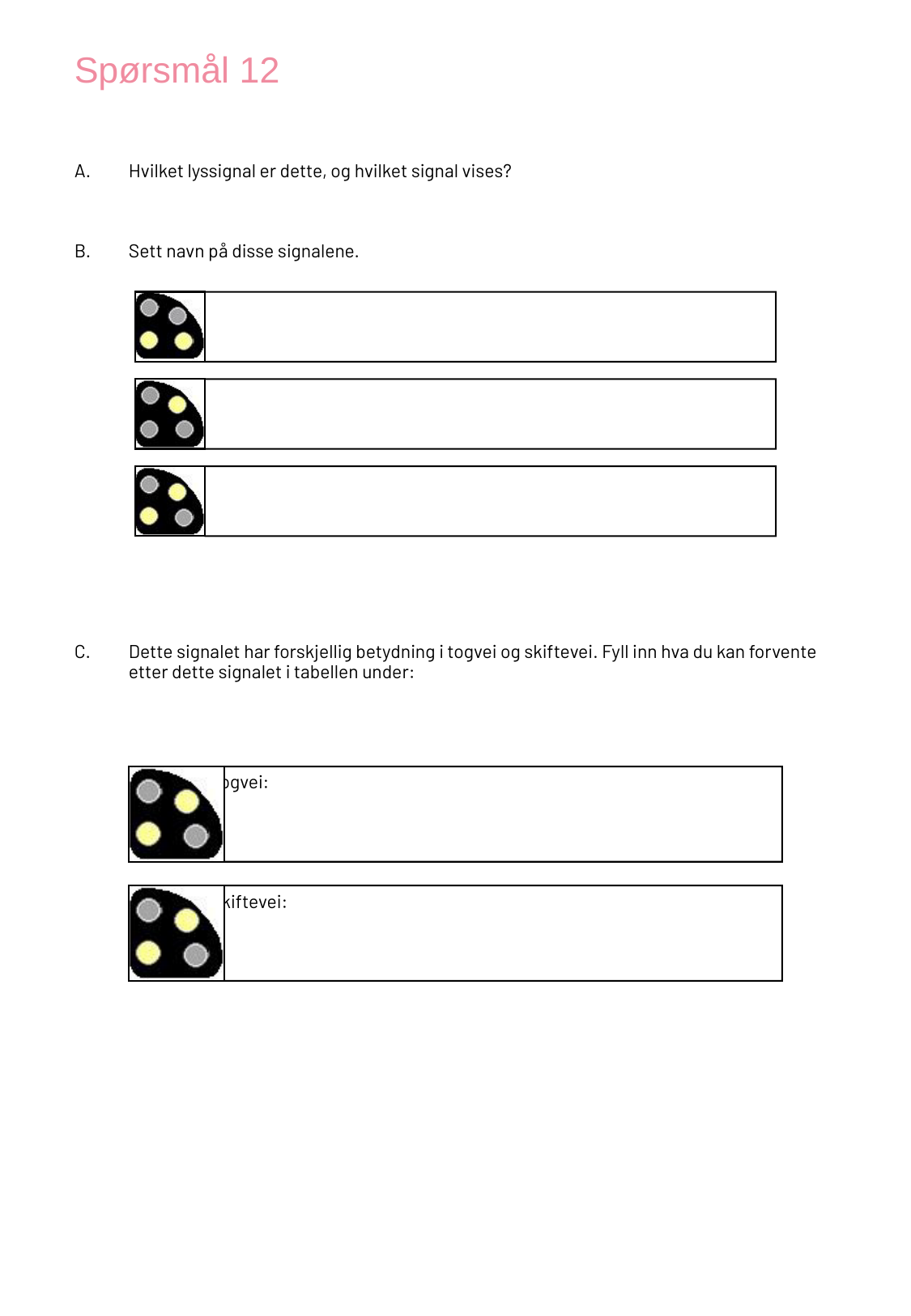

Spørsmål 12
Hvilket lyssignal er dette, og hvilket signal vises?

Sett navn på disse signalene.

Dette signalet har forskjellig betydning i togvei og skiftevei. Fyll inn hva du kan forvente etter dette signalet i tabellen under:

Togvei:
Skiftevei: